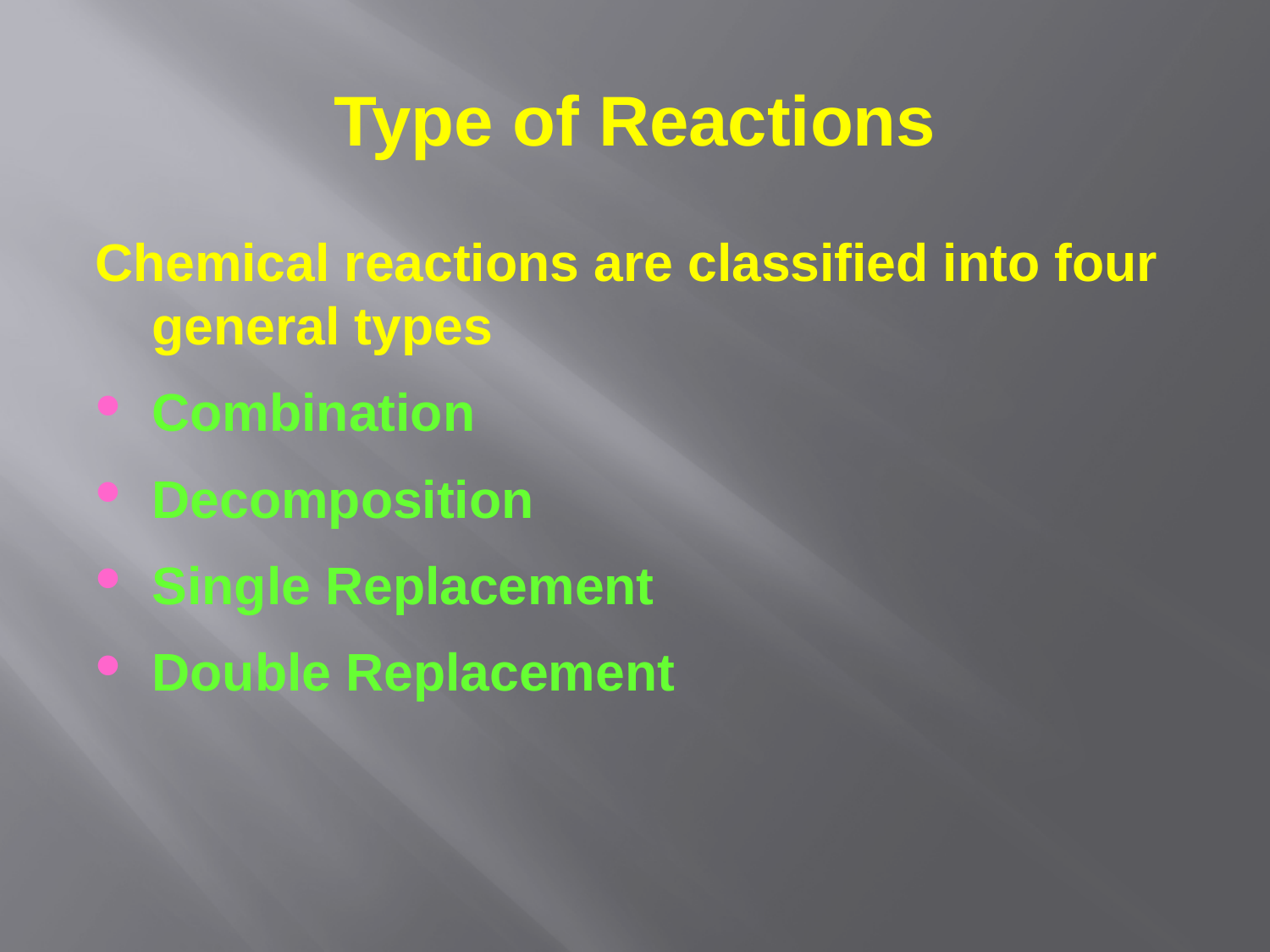

# Type of Reactions
Chemical reactions are classified into four general types
Combination
Decomposition
Single Replacement
Double Replacement